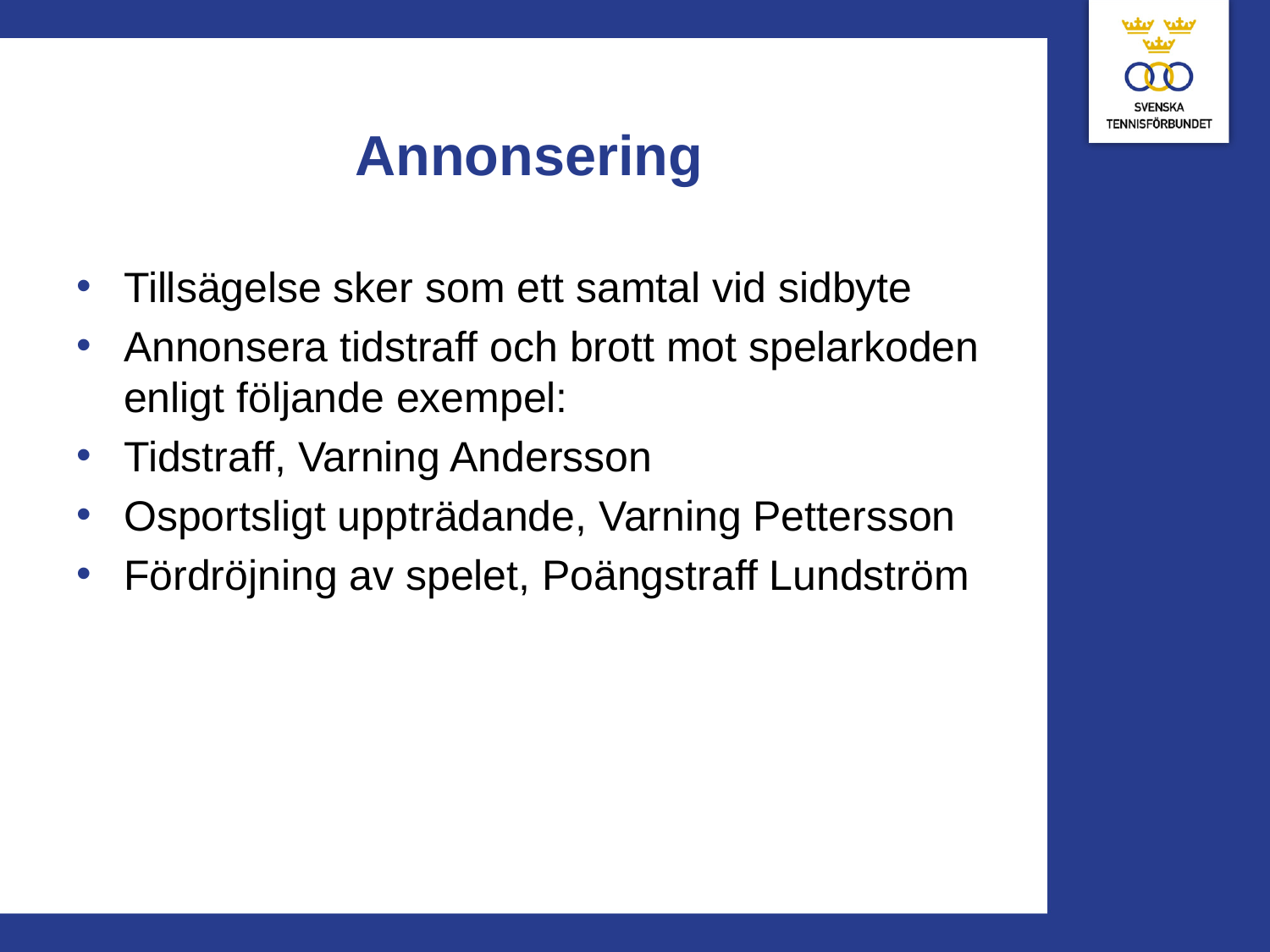

# Annonsering
Tillsägelse sker som ett samtal vid sidbyte
Annonsera tidstraff och brott mot spelarkoden enligt följande exempel:
Tidstraff, Varning Andersson
Osportsligt uppträdande, Varning Pettersson
Fördröjning av spelet, Poängstraff Lundström